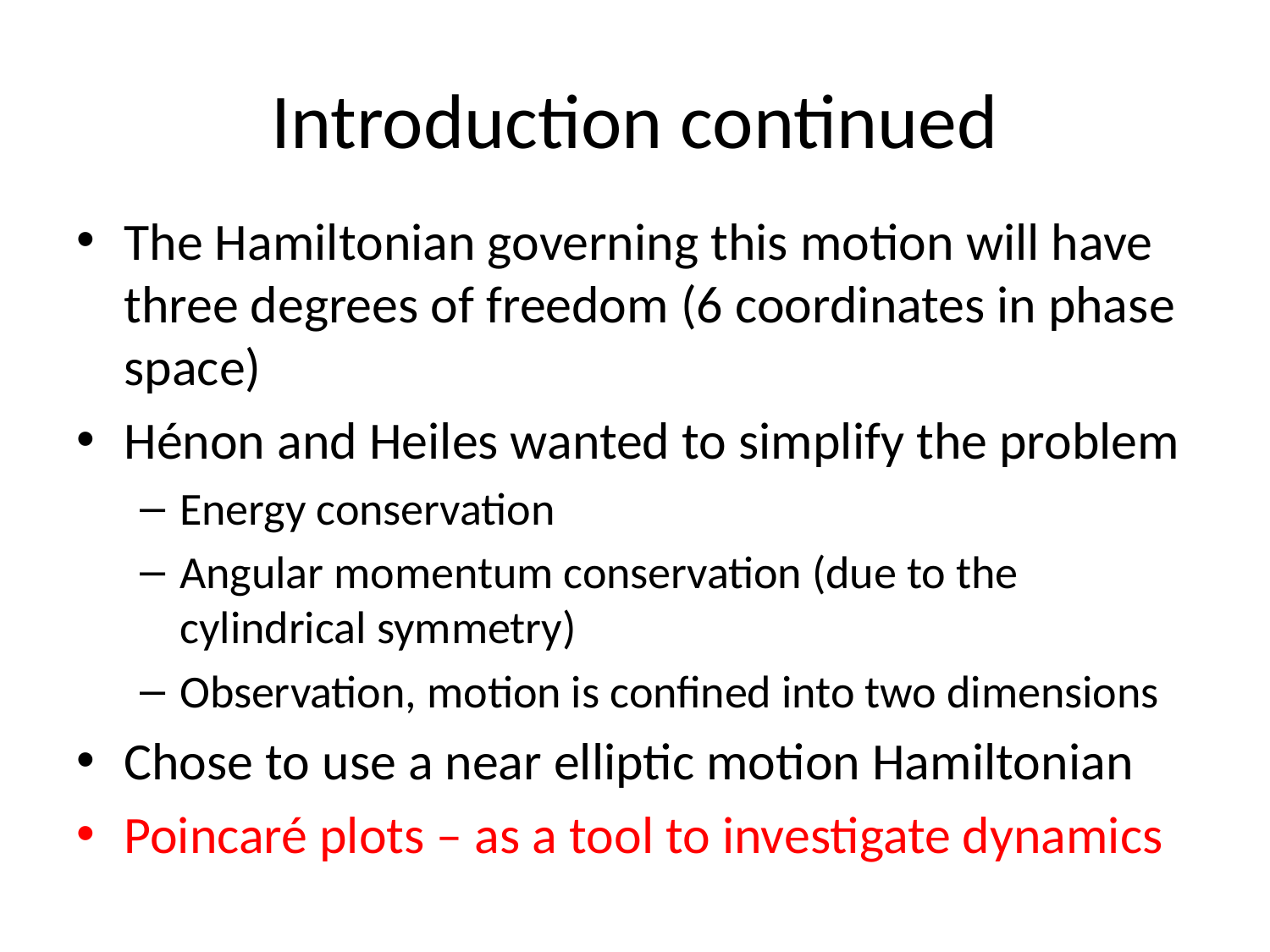

# Introduction continued
The Hamiltonian governing this motion will have three degrees of freedom (6 coordinates in phase space)
Hénon and Heiles wanted to simplify the problem
Energy conservation
Angular momentum conservation (due to the cylindrical symmetry)
Observation, motion is confined into two dimensions
Chose to use a near elliptic motion Hamiltonian
Poincaré plots – as a tool to investigate dynamics